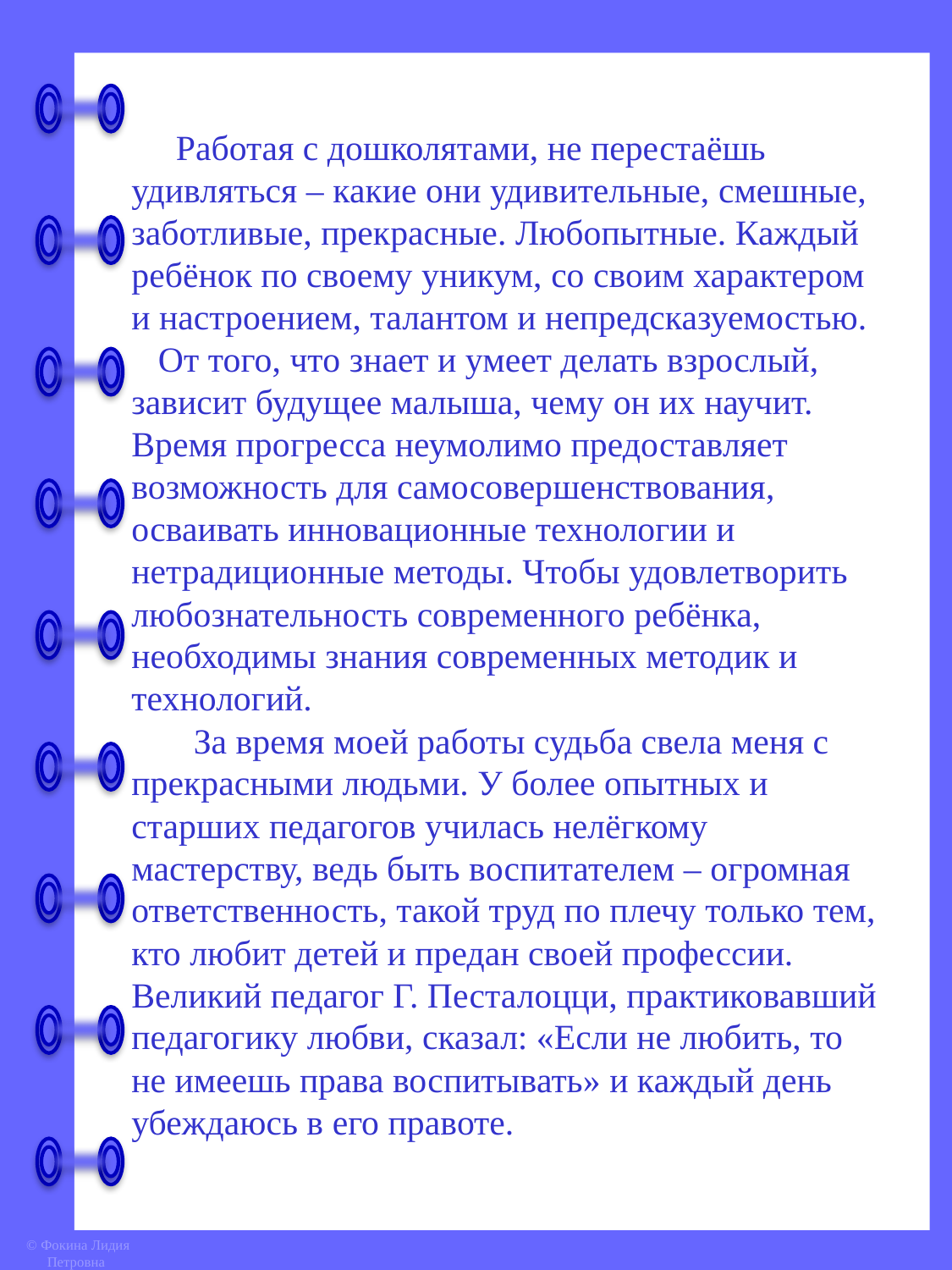

Работая с дошколятами, не перестаёшь удивляться – какие они удивительные, смешные, заботливые, прекрасные. Любопытные. Каждый ребёнок по своему уникум, со своим характером и настроением, талантом и непредсказуемостью.     От того, что знает и умеет делать взрослый, зависит будущее малыша, чему он их научит.    Время прогресса неумолимо предоставляет возможность для самосовершенствования, осваивать инновационные технологии и нетрадиционные методы. Чтобы удовлетворить любознательность современного ребёнка, необходимы знания современных методик и технологий.
       За время моей работы судьба свела меня с прекрасными людьми. У более опытных и старших педагогов училась нелёгкому мастерству, ведь быть воспитателем – огромная ответственность, такой труд по плечу только тем, кто любит детей и предан своей профессии.   Великий педагог Г. Песталоцци, практиковавший педагогику любви, сказал: «Если не любить, то не имеешь права воспитывать» и каждый день убеждаюсь в его правоте.